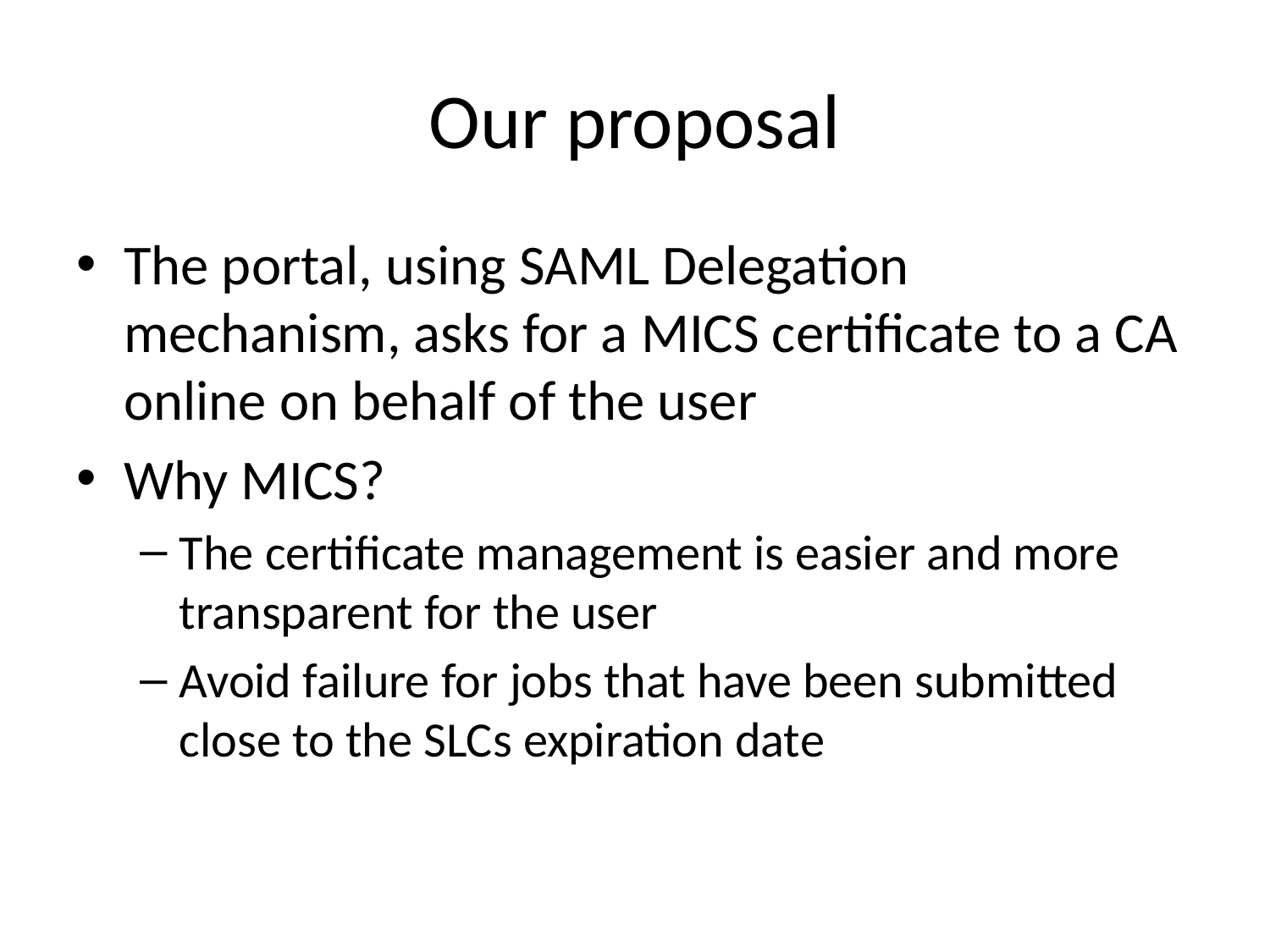

# Our proposal
The portal, using SAML Delegation mechanism, asks for a MICS certificate to a CA online on behalf of the user
Why MICS?
The certificate management is easier and more transparent for the user
Avoid failure for jobs that have been submitted close to the SLCs expiration date